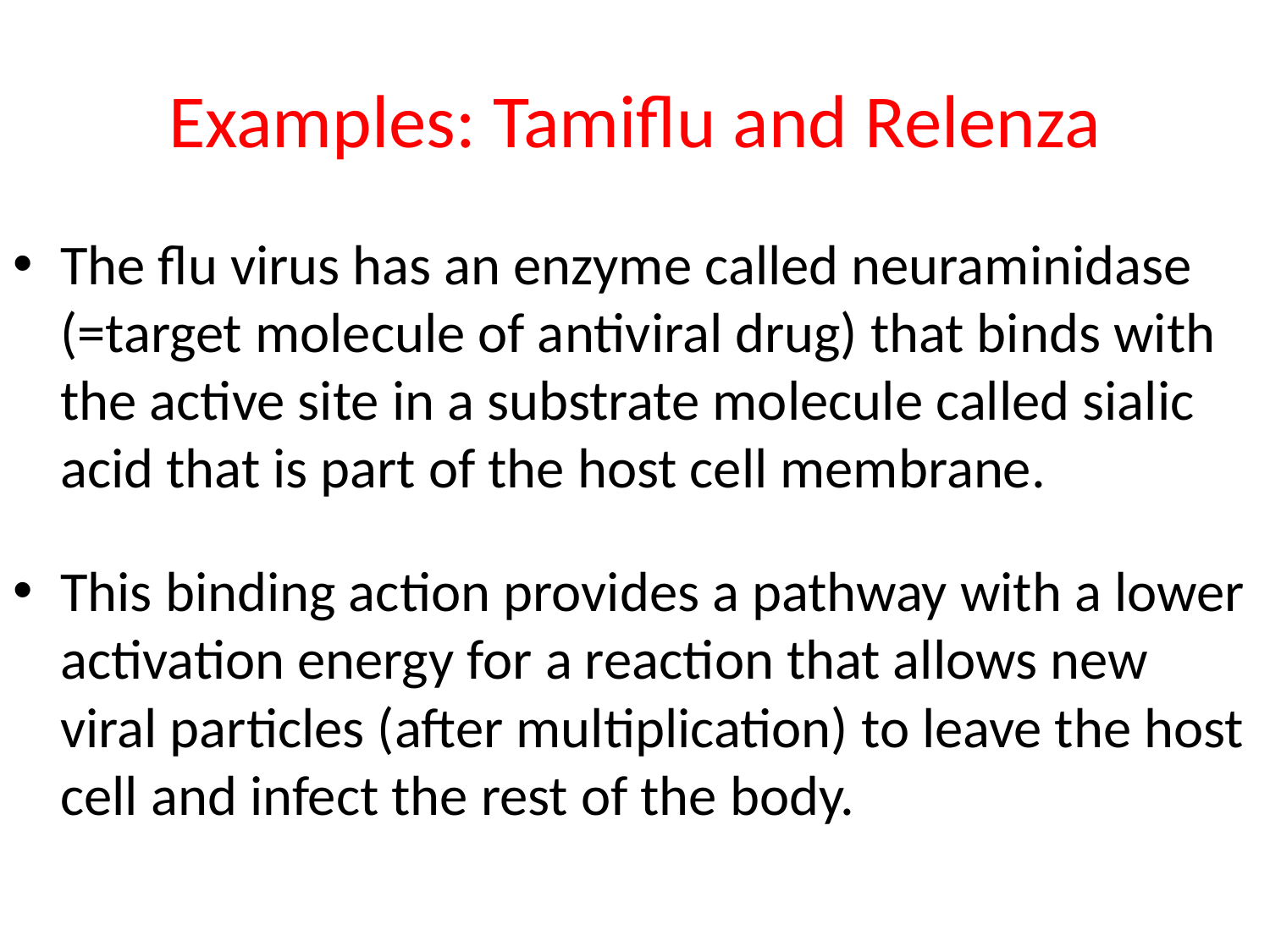

# Examples: Tamiflu and Relenza
The flu virus has an enzyme called neuraminidase (=target molecule of antiviral drug) that binds with the active site in a substrate molecule called sialic acid that is part of the host cell membrane.

This binding action provides a pathway with a lower activation energy for a reaction that allows new viral particles (after multiplication) to leave the host cell and infect the rest of the body.